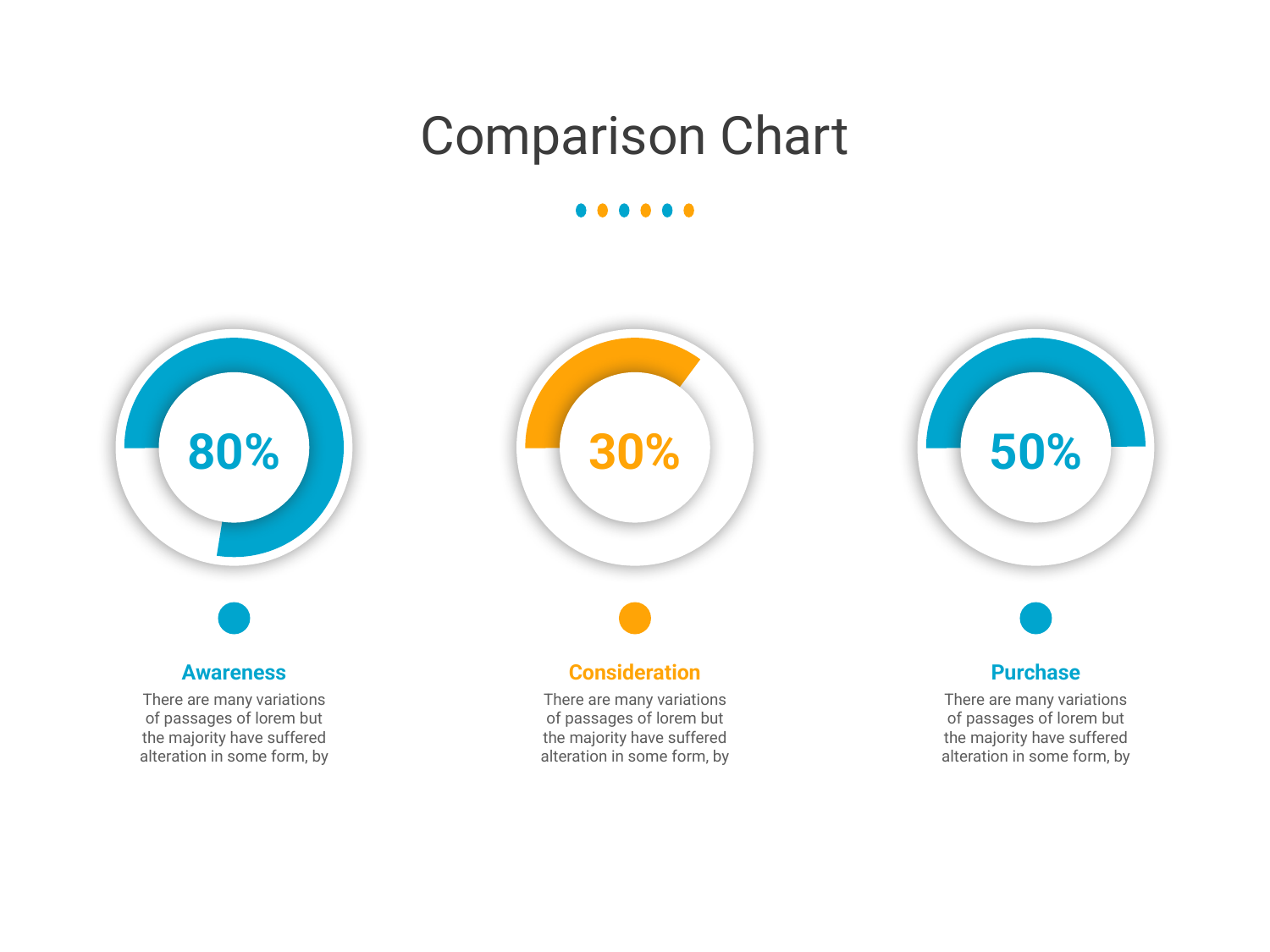

# Comparison Chart

80%

30%

50%

Awareness
Consideration
Purchase
There are many variations of passages of lorem but the majority have suffered alteration in some form, by
There are many variations of passages of lorem but the majority have suffered alteration in some form, by
There are many variations of passages of lorem but the majority have suffered alteration in some form, by